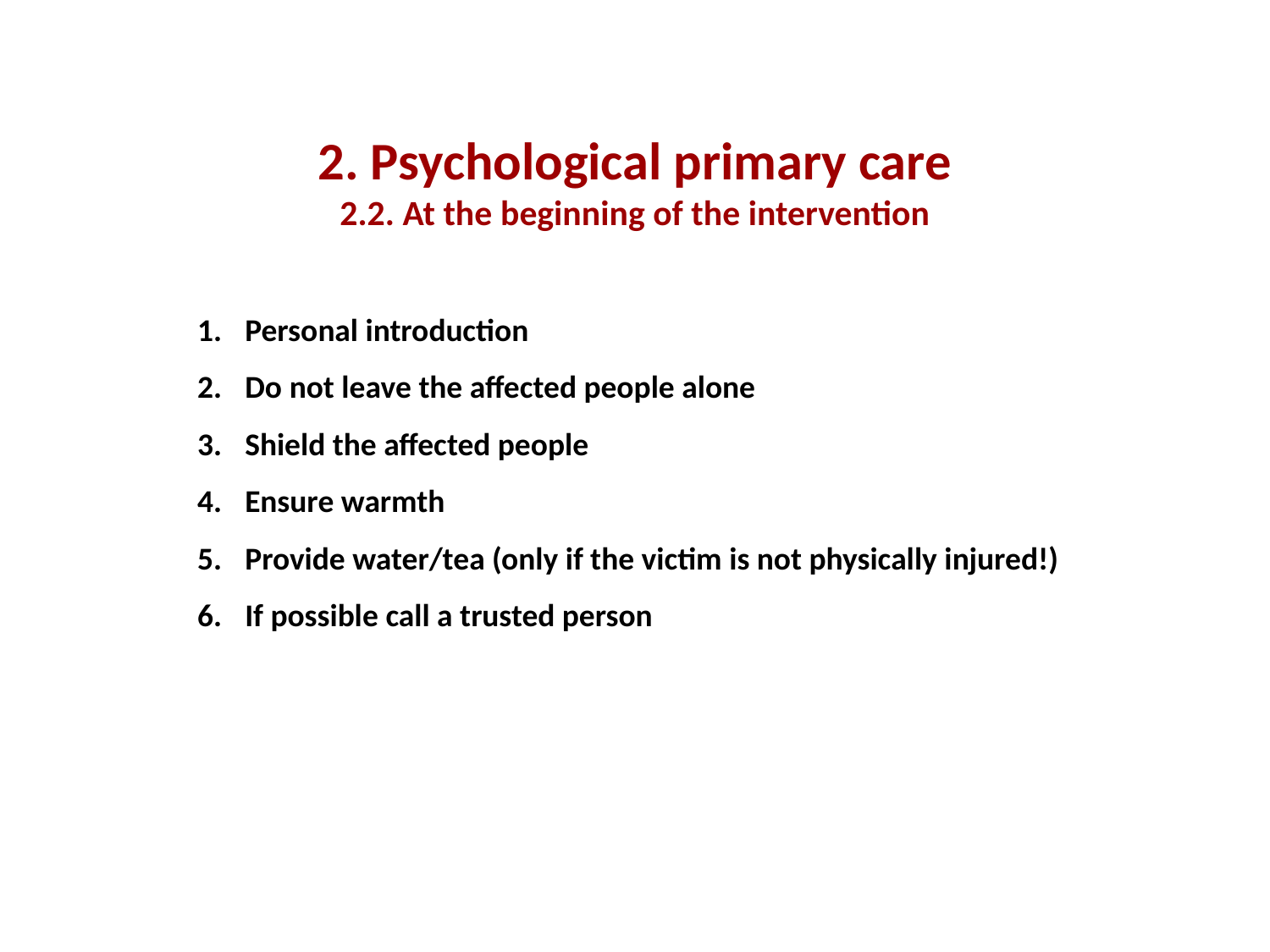

2. Psychological primary care
2.2. At the beginning of the intervention

Personal introduction
Do not leave the affected people alone
Shield the affected people
Ensure warmth
Provide water/tea (only if the victim is not physically injured!)
If possible call a trusted person